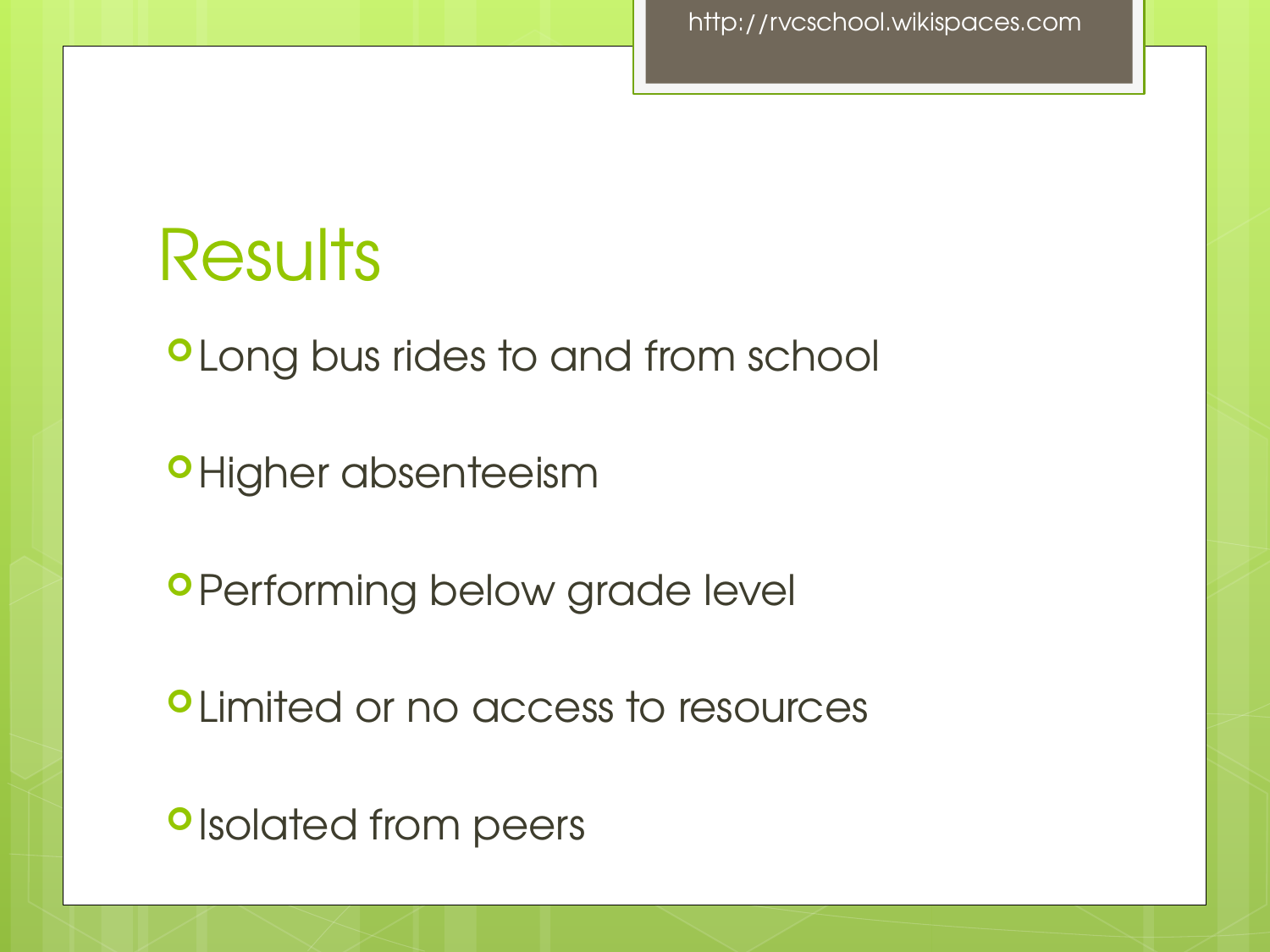

http://rvcschool.wikispaces.com
# Results
Long bus rides to and from school

Higher absenteeism

Performing below grade level

Limited or no access to resources

Isolated from peers